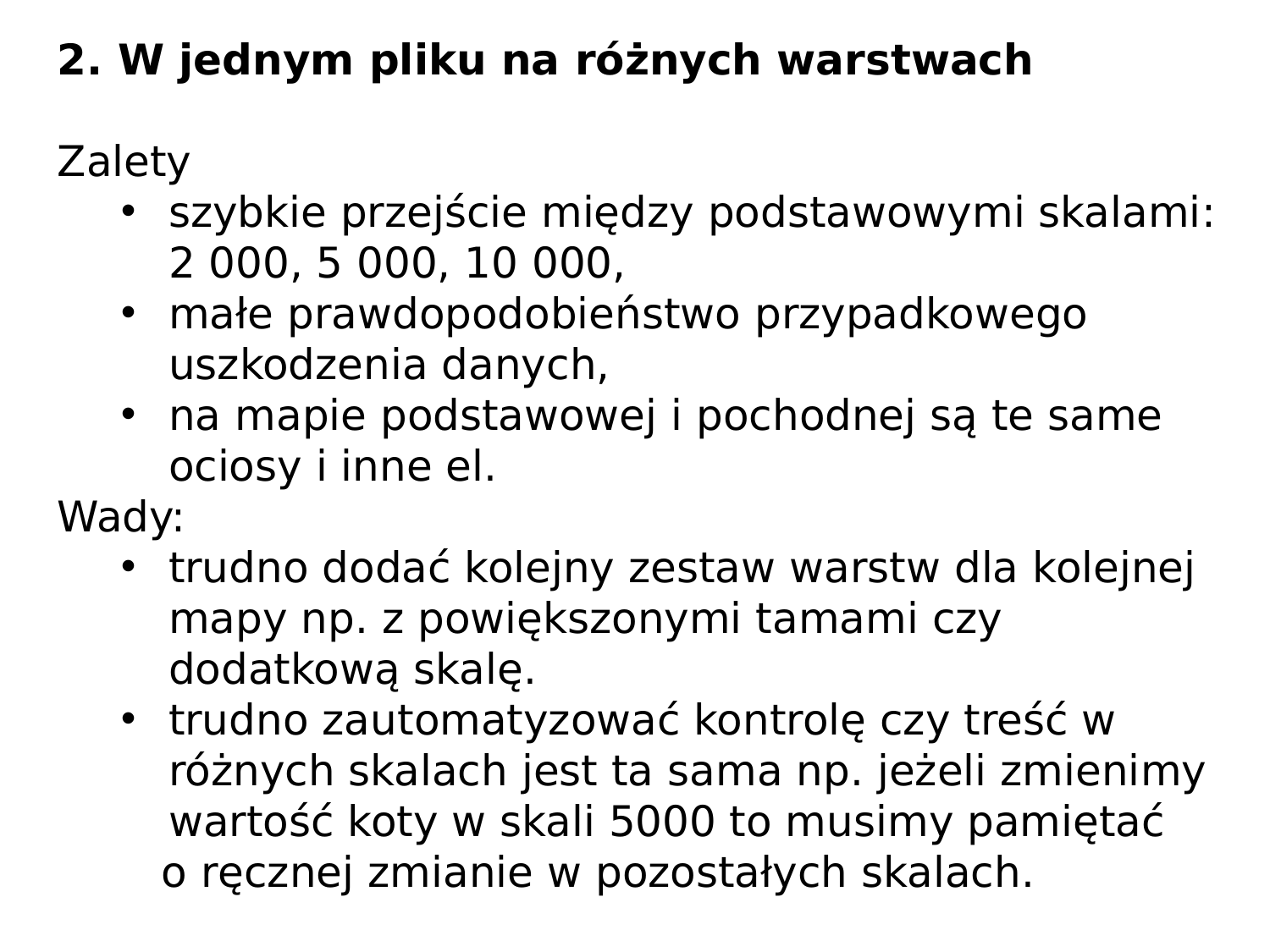

2. W jednym pliku na różnych warstwach

Zalety
szybkie przejście między podstawowymi skalami: 2 000, 5 000, 10 000,
małe prawdopodobieństwo przypadkowego uszkodzenia danych,
na mapie podstawowej i pochodnej są te same ociosy i inne el.
Wady:
trudno dodać kolejny zestaw warstw dla kolejnej mapy np. z powiększonymi tamami czy dodatkową skalę.
trudno zautomatyzować kontrolę czy treść w różnych skalach jest ta sama np. jeżeli zmienimy wartość koty w skali 5000 to musimy pamiętać
   o ręcznej zmianie w pozostałych skalach.